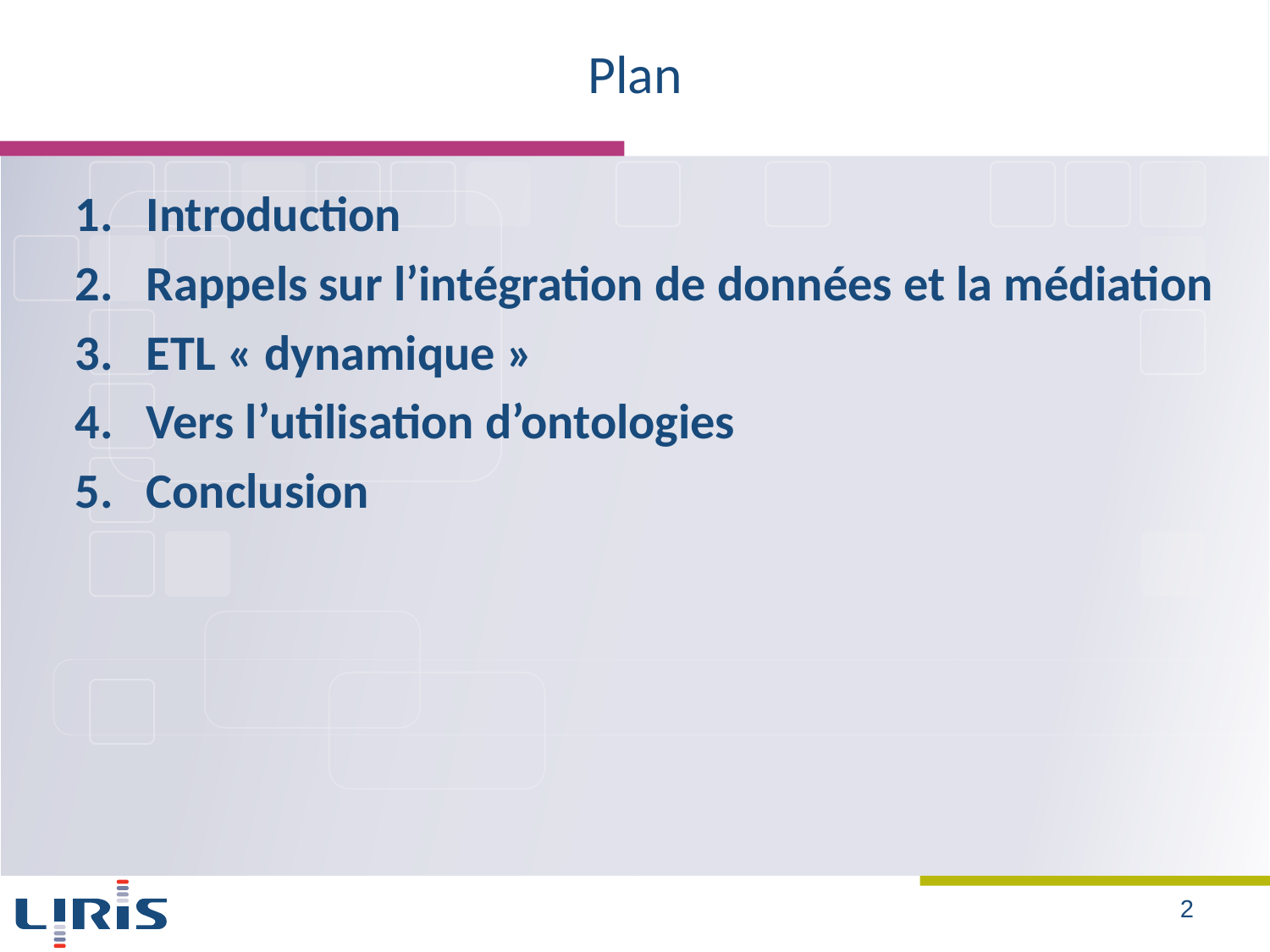

# Plan
Introduction
Rappels sur l’intégration de données et la médiation
ETL « dynamique »
Vers l’utilisation d’ontologies
Conclusion
2